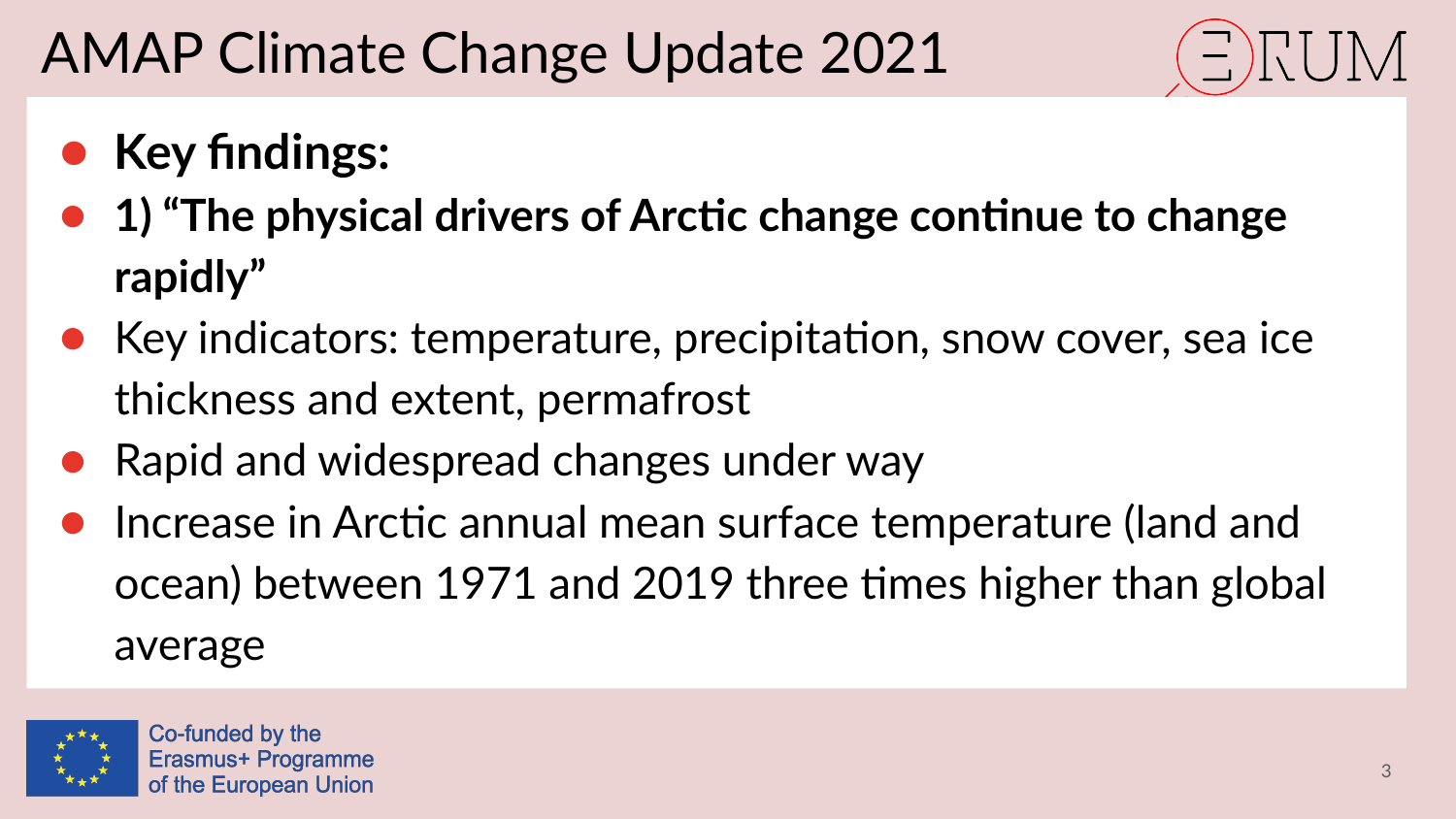

# AMAP Climate Change Update 2021
Key findings:
1) “The physical drivers of Arctic change continue to change rapidly”
Key indicators: temperature, precipitation, snow cover, sea ice thickness and extent, permafrost
Rapid and widespread changes under way
Increase in Arctic annual mean surface temperature (land and ocean) between 1971 and 2019 three times higher than global average

3